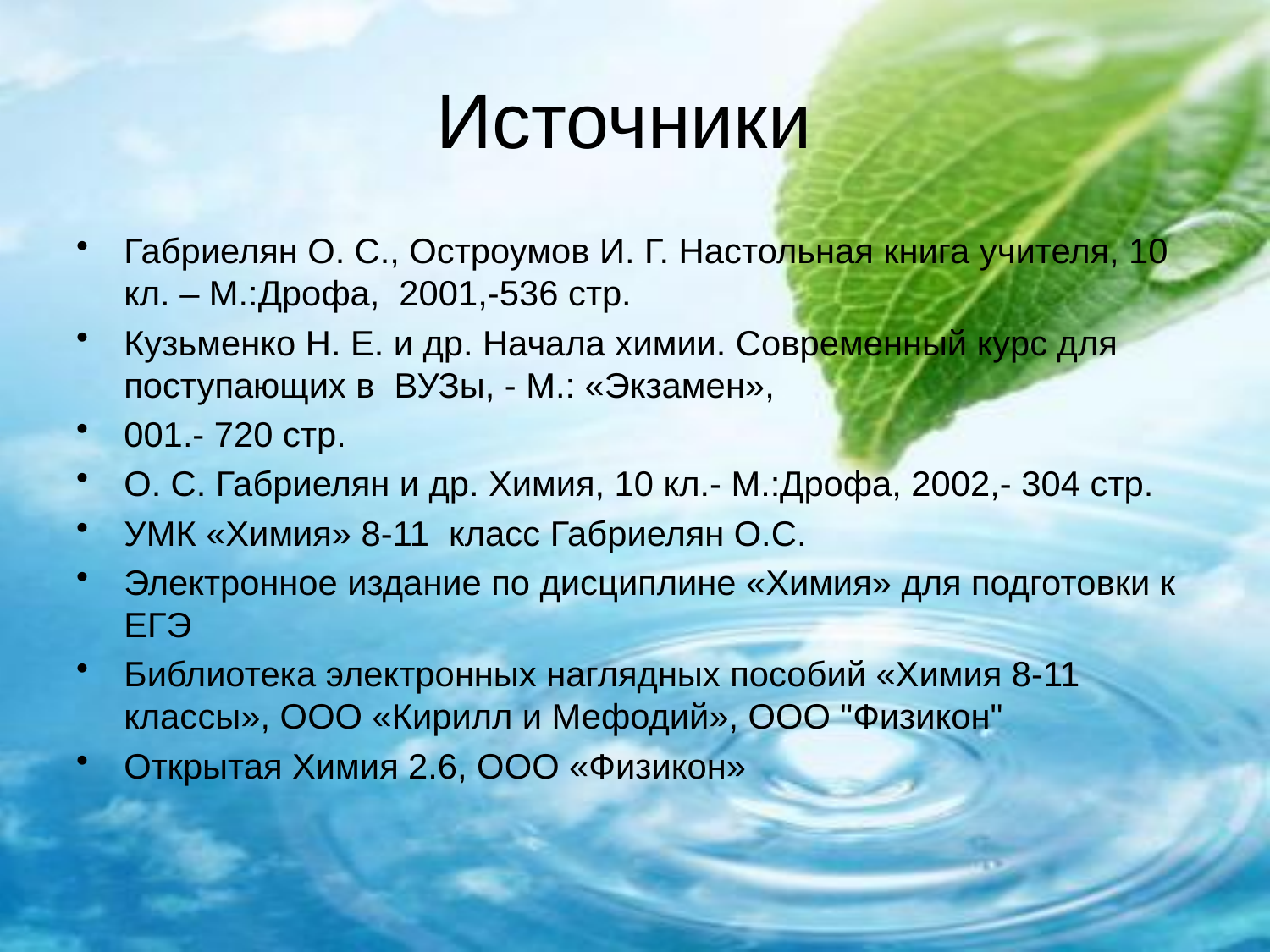

# Источники
Габриелян О. С., Остроумов И. Г. Настольная книга учителя, 10 кл. – М.:Дрофа,  2001,-536 стр.
Кузьменко Н. Е. и др. Начала химии. Современный курс для поступающих в  ВУЗы, - М.: «Экзамен»,
001.- 720 стр.
О. С. Габриелян и др. Химия, 10 кл.- М.:Дрофа, 2002,- 304 стр.
УМК «Химия» 8-11  класс Габриелян О.С.
Электронное издание по дисциплине «Химия» для подготовки к ЕГЭ
Библиотека электронных наглядных пособий «Химия 8-11 классы», ООО «Кирилл и Мефодий», ООО "Физикон"
Открытая Химия 2.6, ООО «Физикон»